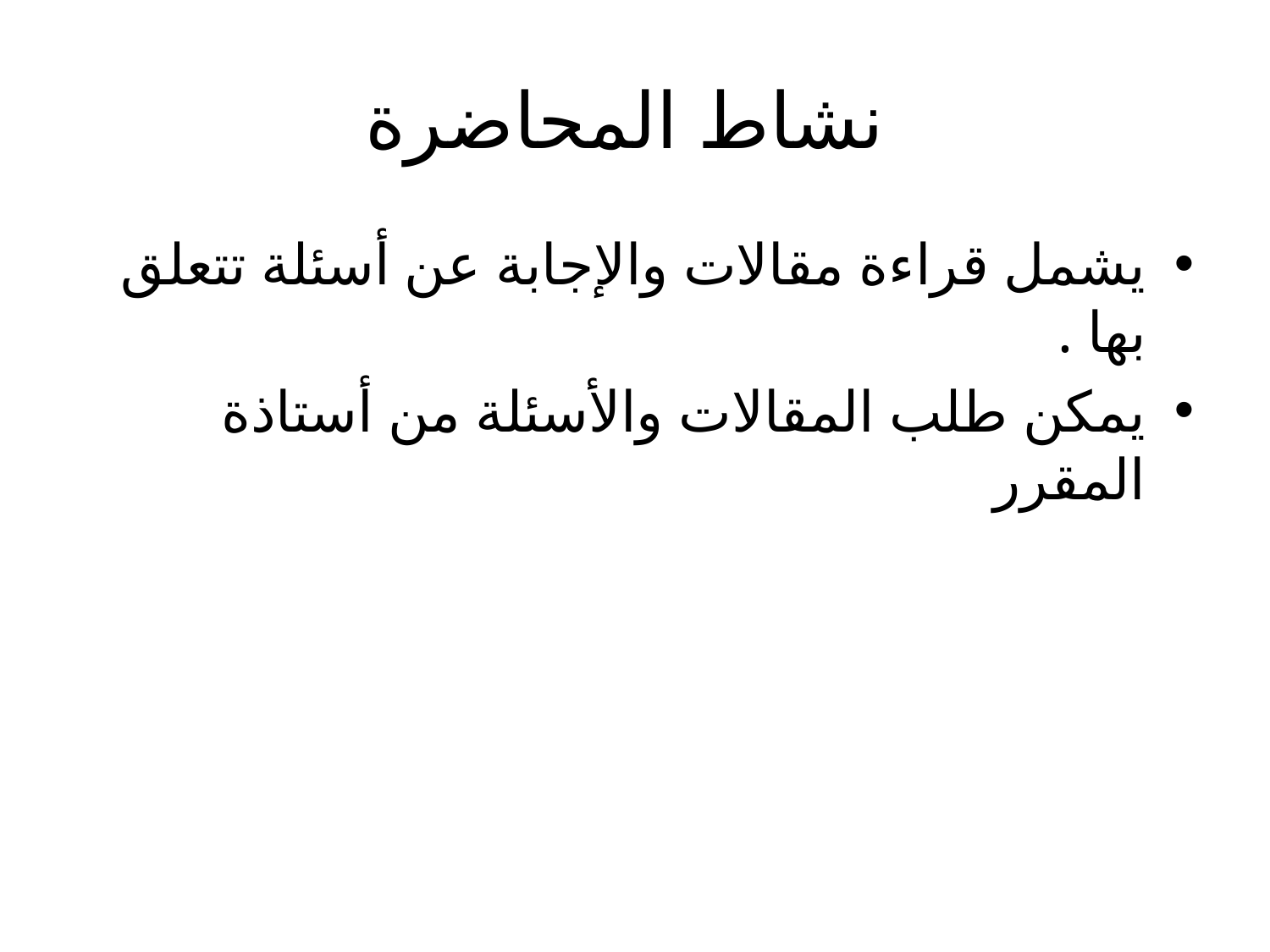

# نشاط المحاضرة
يشمل قراءة مقالات والإجابة عن أسئلة تتعلق بها .
يمكن طلب المقالات والأسئلة من أستاذة المقرر